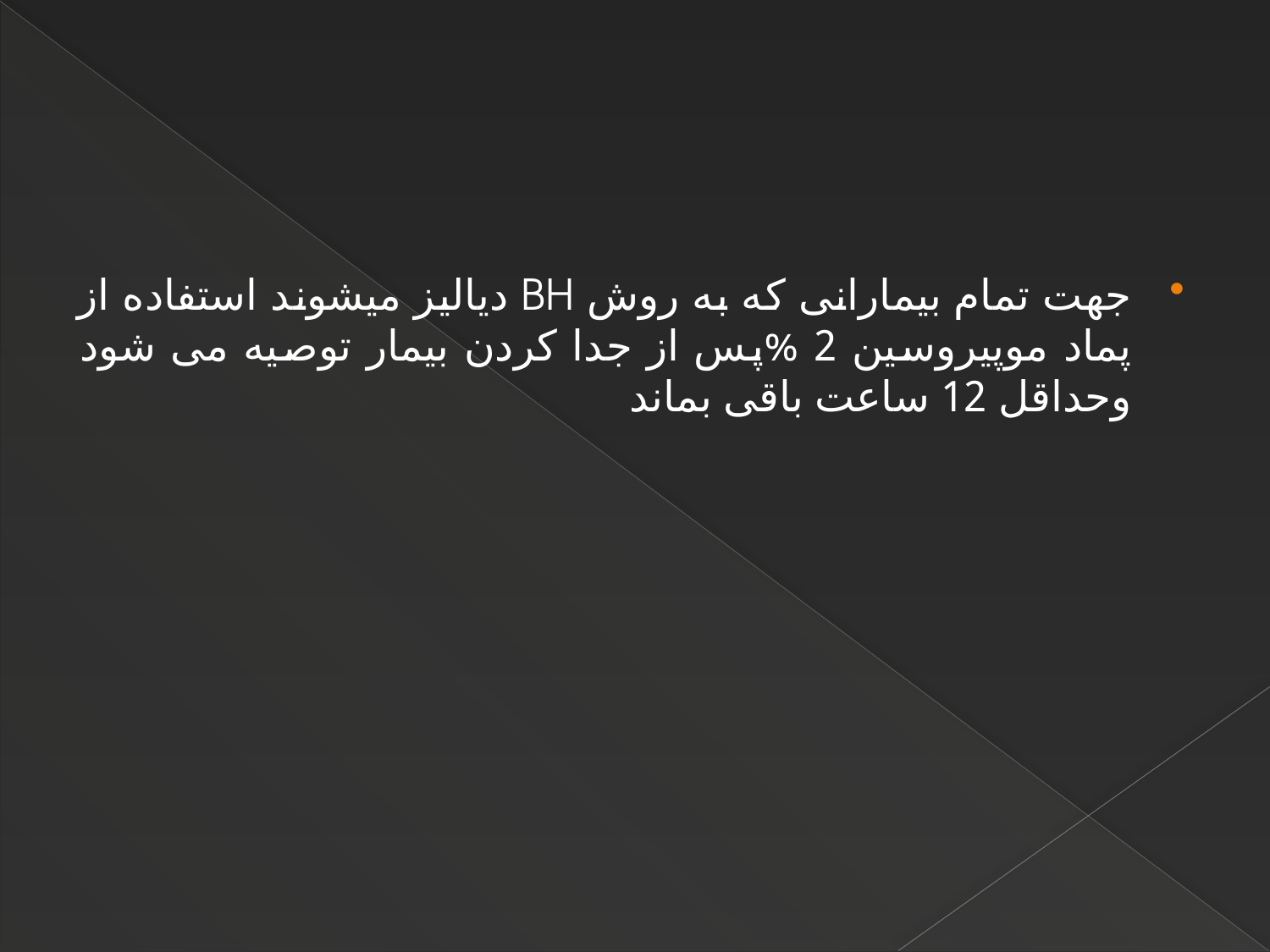

#
جهت تمام بیمارانی که به روش BH دیالیز میشوند استفاده از پماد موپیروسین 2 %پس از جدا کردن بیمار توصیه می شود وحداقل 12 ساعت باقی بماند